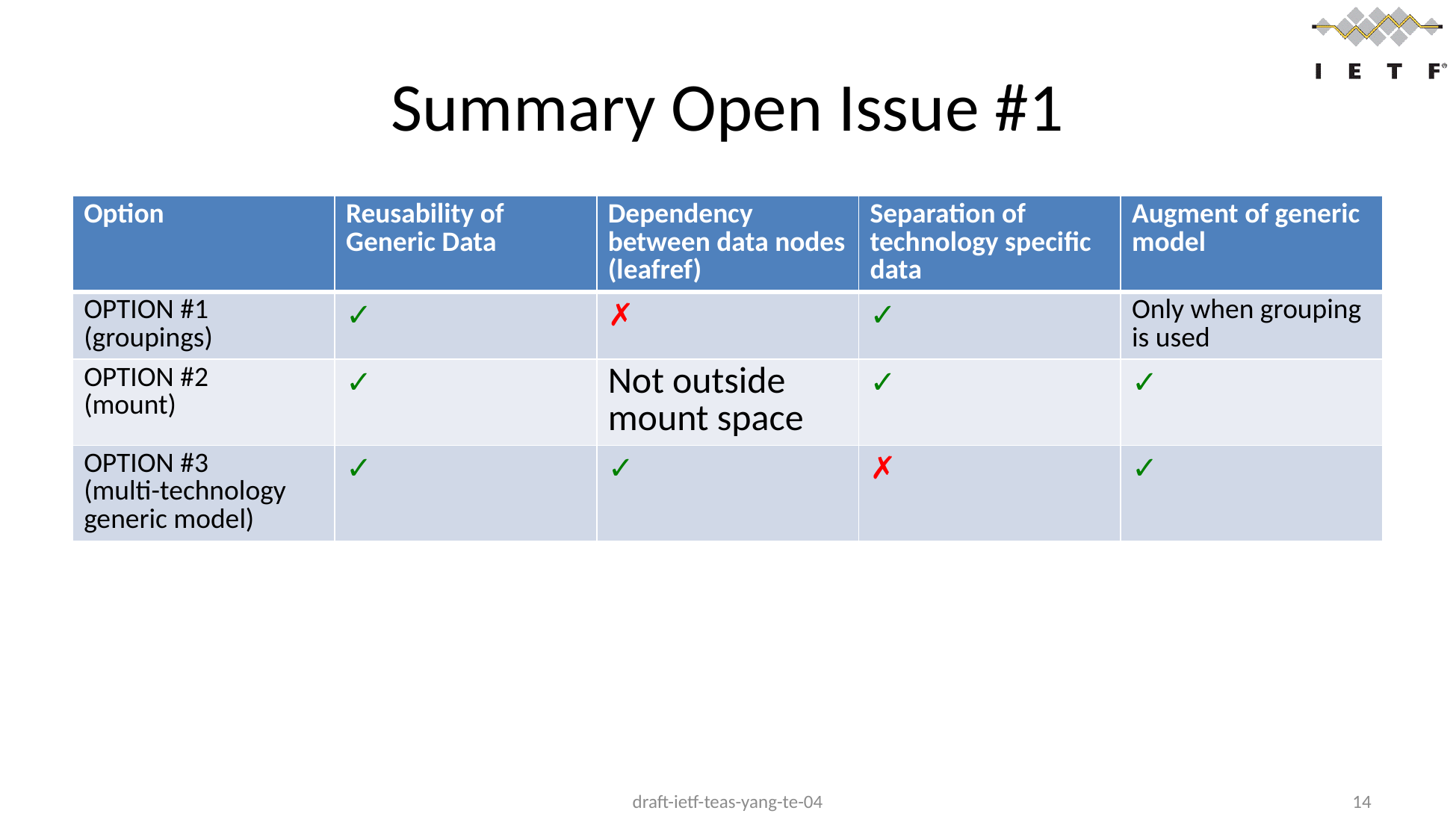

# Summary Open Issue #1
| Option | Reusability of Generic Data | Dependency between data nodes (leafref) | Separation of technology specific data | Augment of generic model |
| --- | --- | --- | --- | --- |
| OPTION #1 (groupings) | ✓ | ✗ | ✓ | Only when grouping is used |
| OPTION #2 (mount) | ✓ | Not outside mount space | ✓ | ✓ |
| OPTION #3 (multi-technology generic model) | ✓ | ✓ | ✗ | ✓ |
draft-ietf-teas-yang-te-04
14